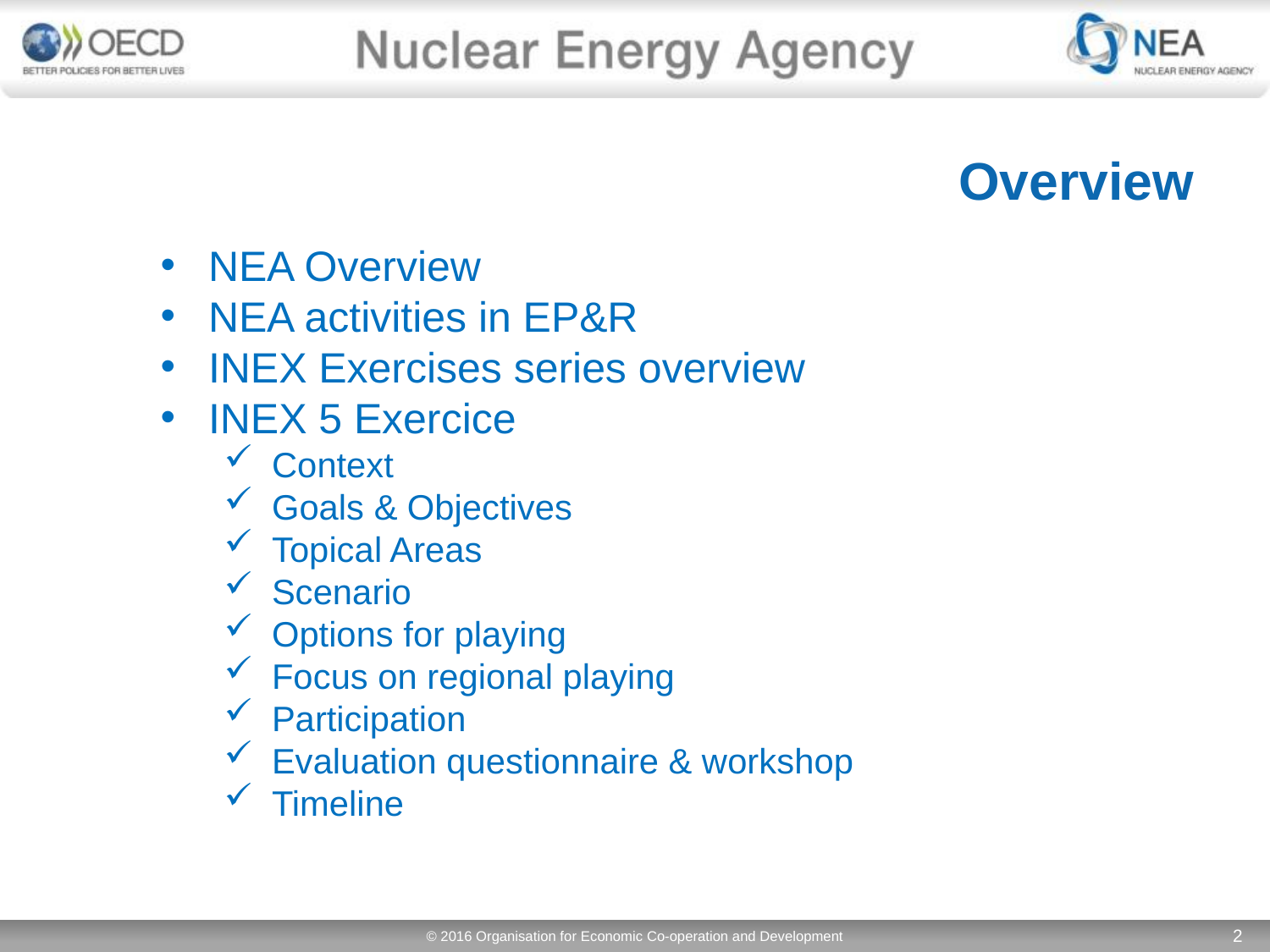

# Overview
NEA Overview
NEA activities in EP&R
INEX Exercises series overview
INEX 5 Exercice
Context
Goals & Objectives
Topical Areas
Scenario
Options for playing
Focus on regional playing
Participation
Evaluation questionnaire & workshop
Timeline